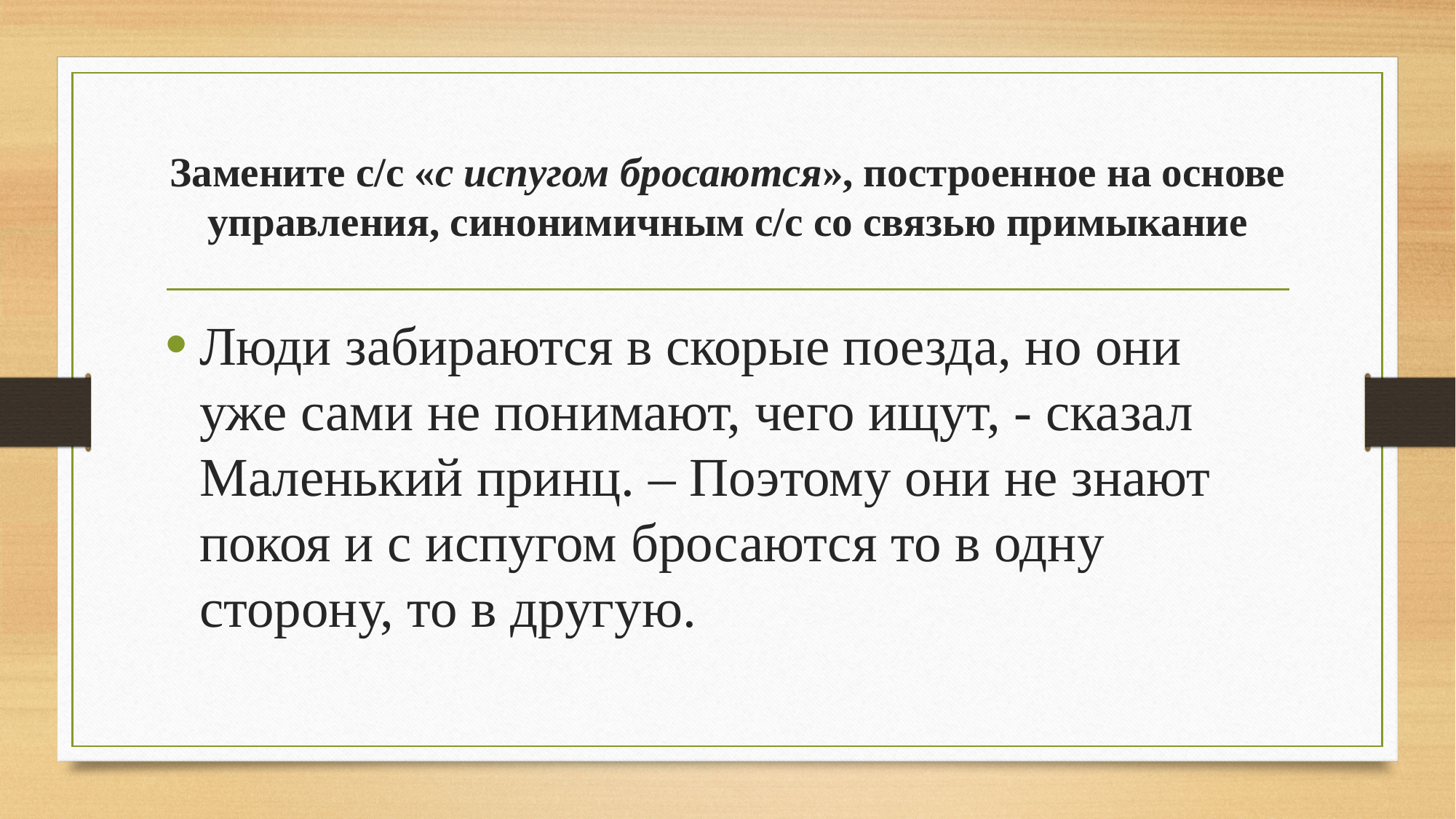

# Замените с/с «с испугом бросаются», построенное на основе управления, синонимичным с/с со связью примыкание
Люди забираются в скорые поезда, но они  уже сами не понимают, чего ищут, - сказал Маленький принц. – Поэтому они не знают покоя и с испугом бросаются то в одну сторону, то в другую.